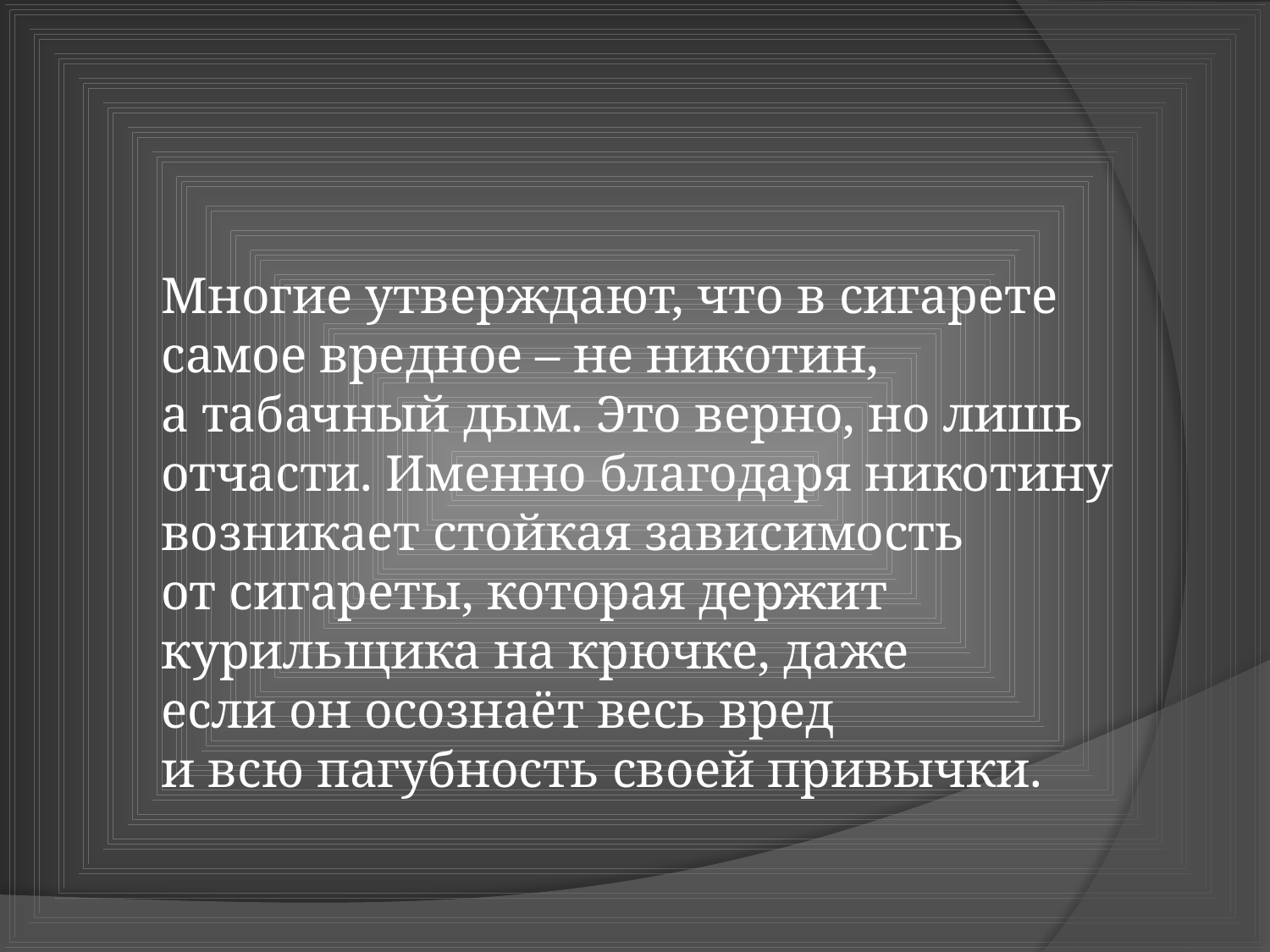

Многие утверждают, что в сигарете самое вредное – не никотин, а табачный дым. Это верно, но лишь отчасти. Именно благодаря никотину возникает стойкая зависимость от сигареты, которая держит курильщика на крючке, даже если он осознаёт весь вред и всю пагубность своей привычки.